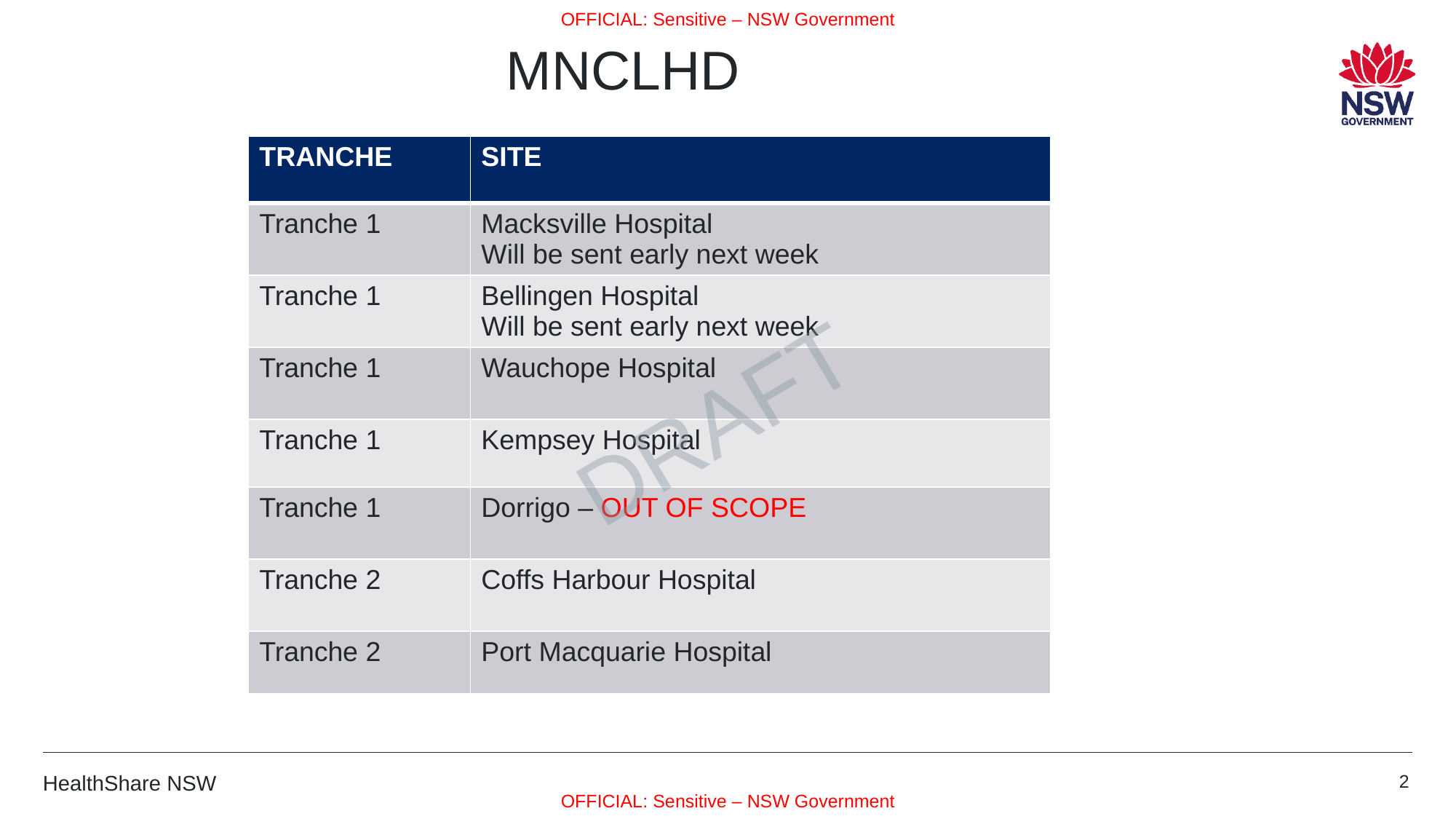

# MNCLHD
| TRANCHE | SITE |
| --- | --- |
| Tranche 1 | Macksville Hospital Will be sent early next week |
| Tranche 1 | Bellingen Hospital Will be sent early next week |
| Tranche 1 | Wauchope Hospital |
| Tranche 1 | Kempsey Hospital |
| Tranche 1 | Dorrigo – OUT OF SCOPE |
| Tranche 2 | Coffs Harbour Hospital |
| Tranche 2 | Port Macquarie Hospital |
DRAFT
HealthShare NSW
2